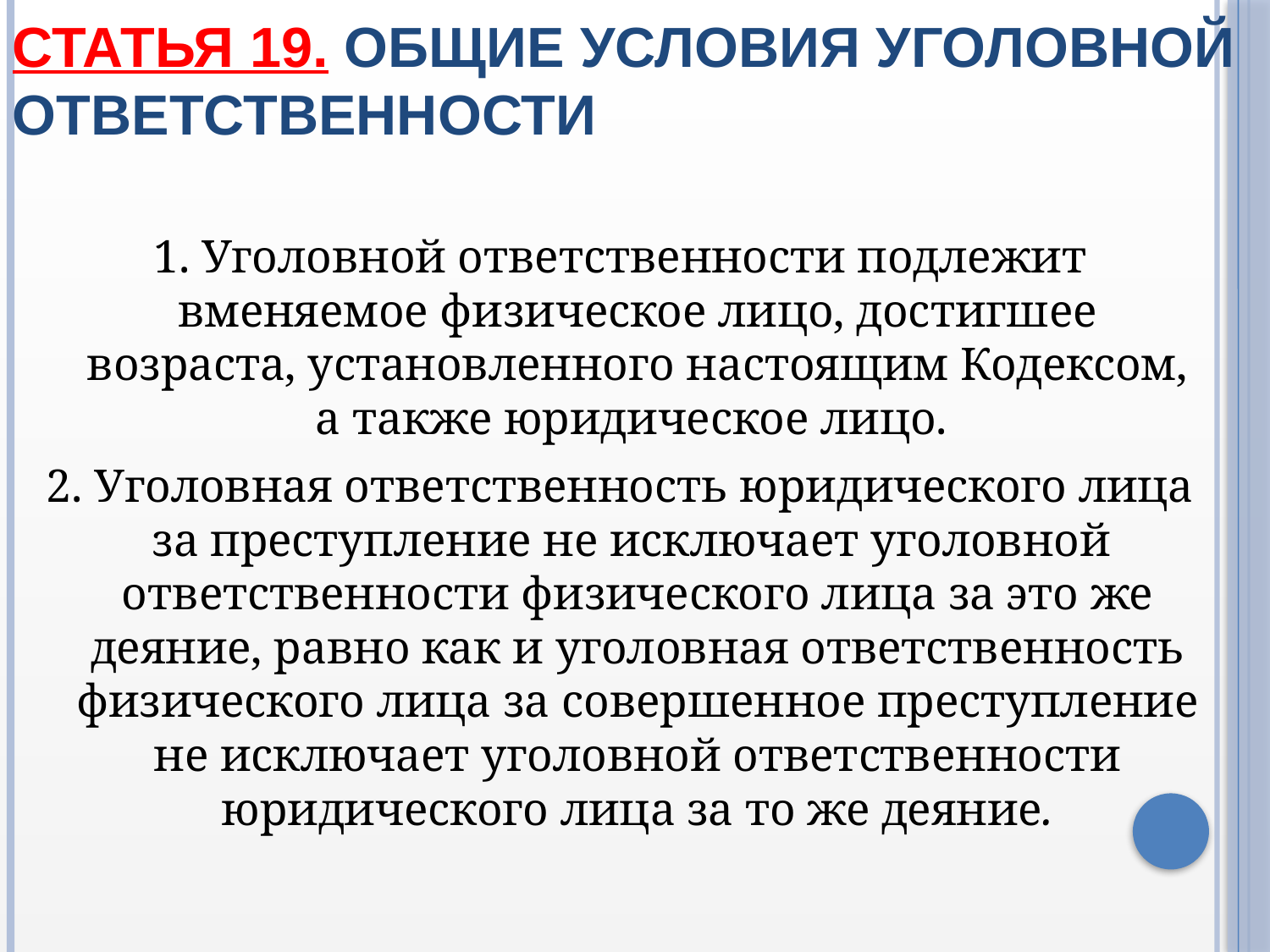

# Статья 19. Общие условия уголовной ответственности

1. Уголовной ответственности подлежит вменяемое физическое лицо, достигшее возраста, установленного настоящим Кодексом, а также юридическое лицо.
2. Уголовная ответственность юридического лица за преступление не исключает уголовной  ответственности физического лица за это же деяние, равно как и уголовная ответственность физического лица за совершенное преступление не исключает уголовной ответственности юридического лица за то же деяние.